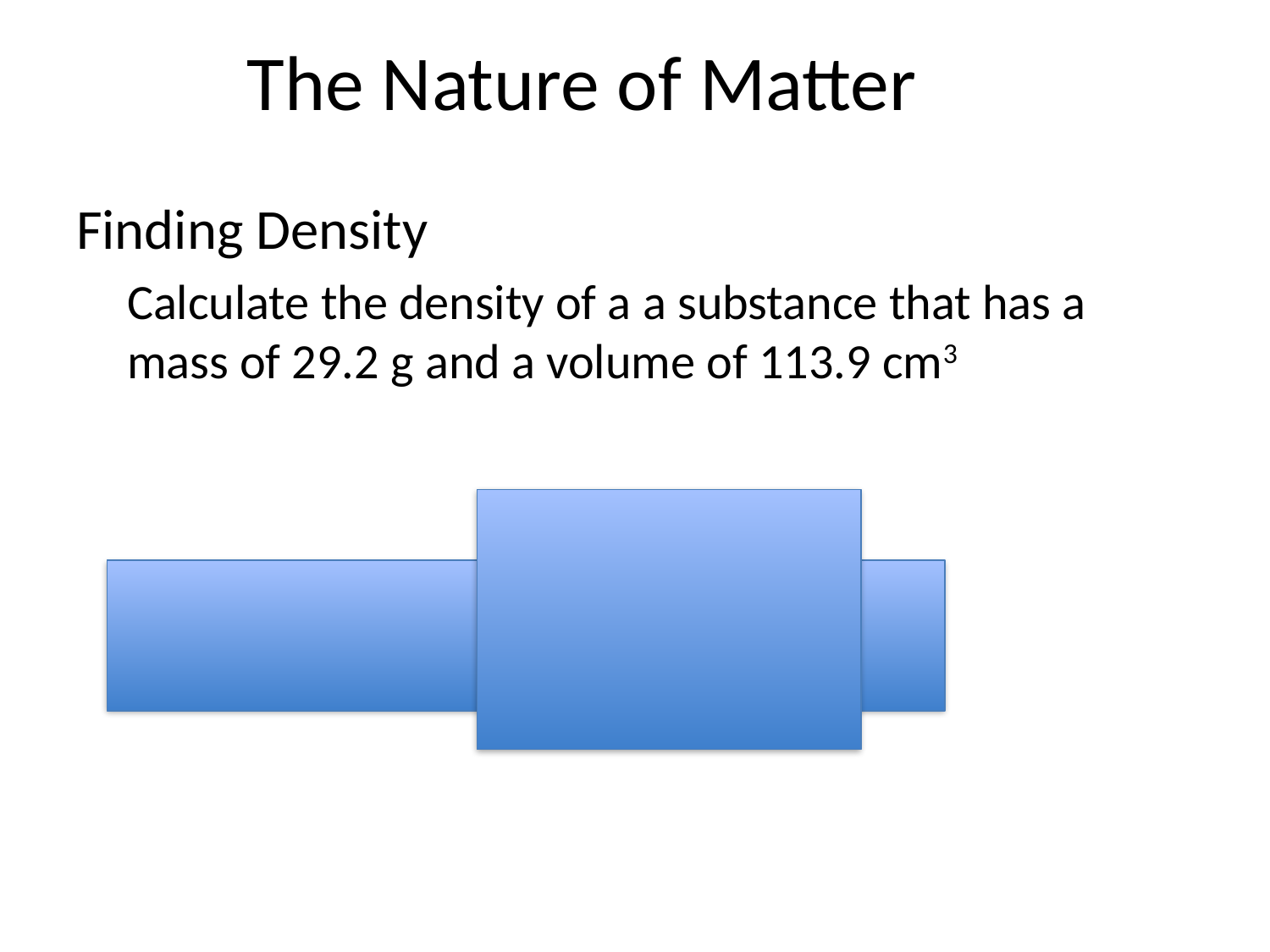

# The Nature of Matter
Finding Density
Calculate the density of a a substance that has a mass of 29.2 g and a volume of 113.9 cm3

29.2/113.9 = 0.26 g/cm3